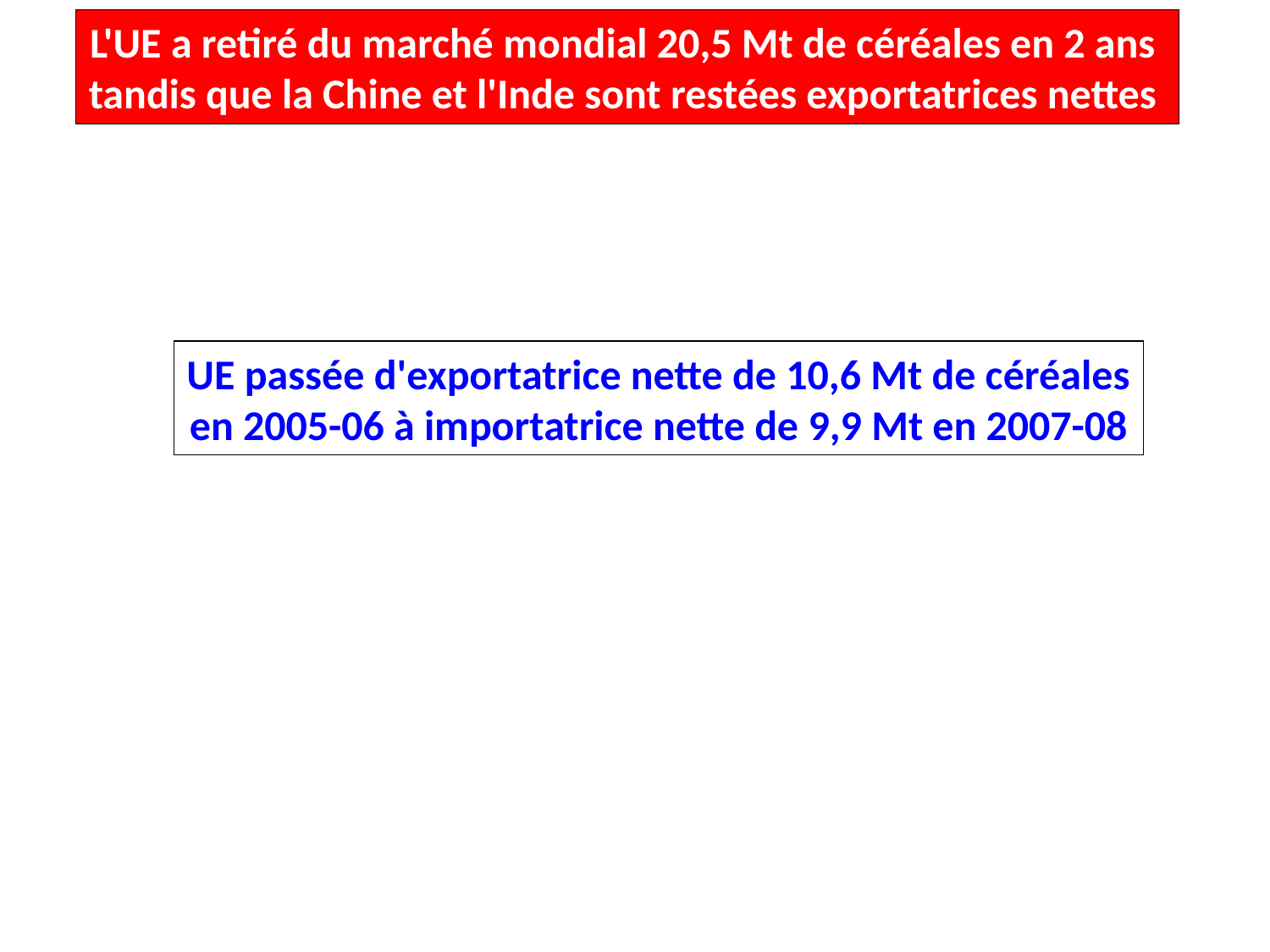

L'UE a retiré du marché mondial 20,5 Mt de céréales en 2 ans
tandis que la Chine et l'Inde sont restées exportatrices nettes
UE passée d'exportatrice nette de 10,6 Mt de céréales
en 2005-06 à importatrice nette de 9,9 Mt en 2007-08